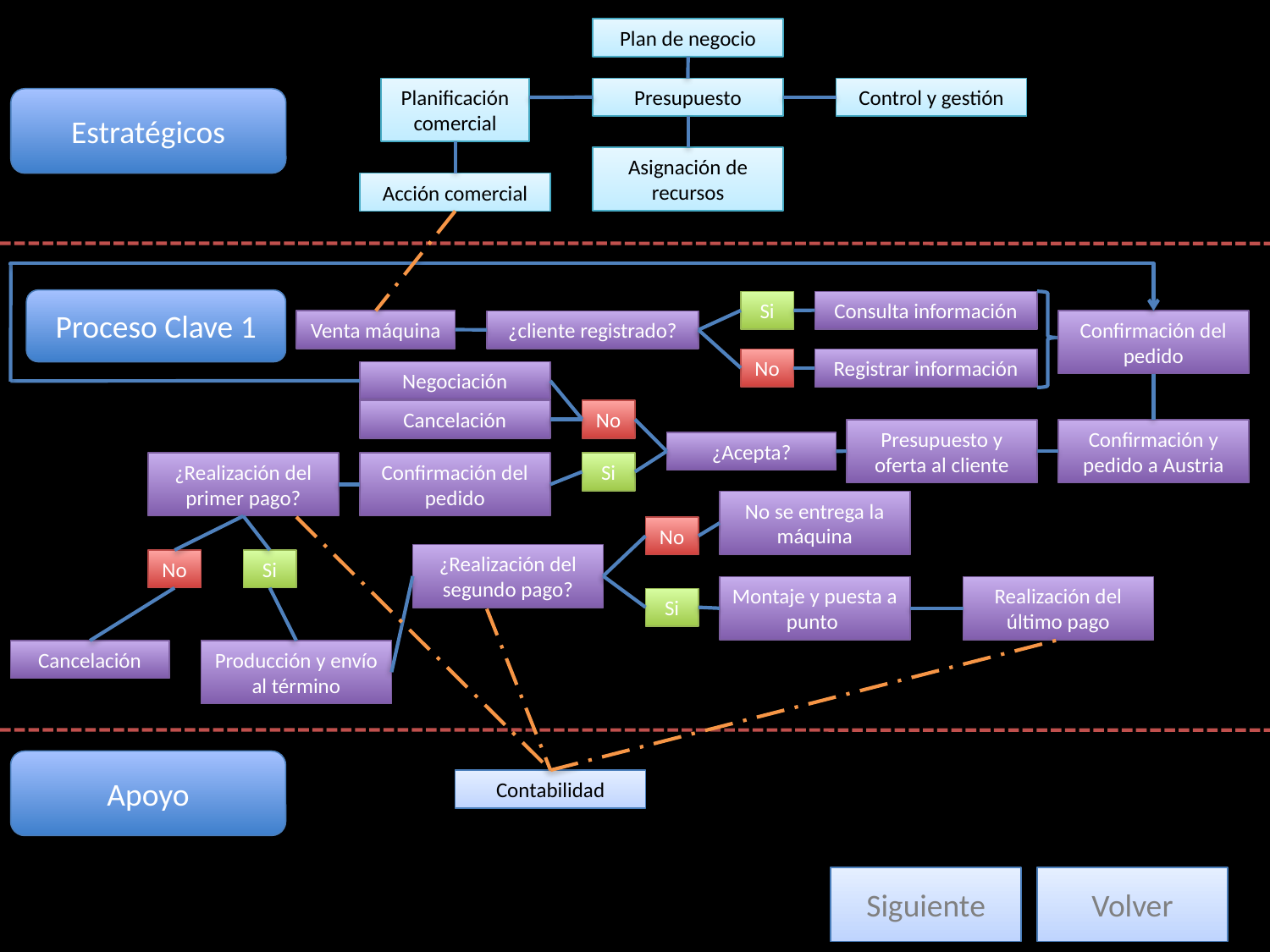

Plan de negocio
Planificación comercial
Presupuesto
Control y gestión
Estratégicos
Asignación de recursos
Acción comercial
Proceso Clave 1
Consulta información

Si
Venta máquina
Confirmación del pedido
¿cliente registrado?
No
Registrar información
Negociación
Cancelación
No
Presupuesto y oferta al cliente
Confirmación y pedido a Austria
¿Acepta?
¿Realización del primer pago?
Confirmación del pedido
Si
No se entrega la máquina
No
¿Realización del segundo pago?
No
Si
Montaje y puesta a punto
Realización del último pago
Si
Cancelación
Producción y envío al término
Apoyo
Contabilidad
Siguiente
Volver